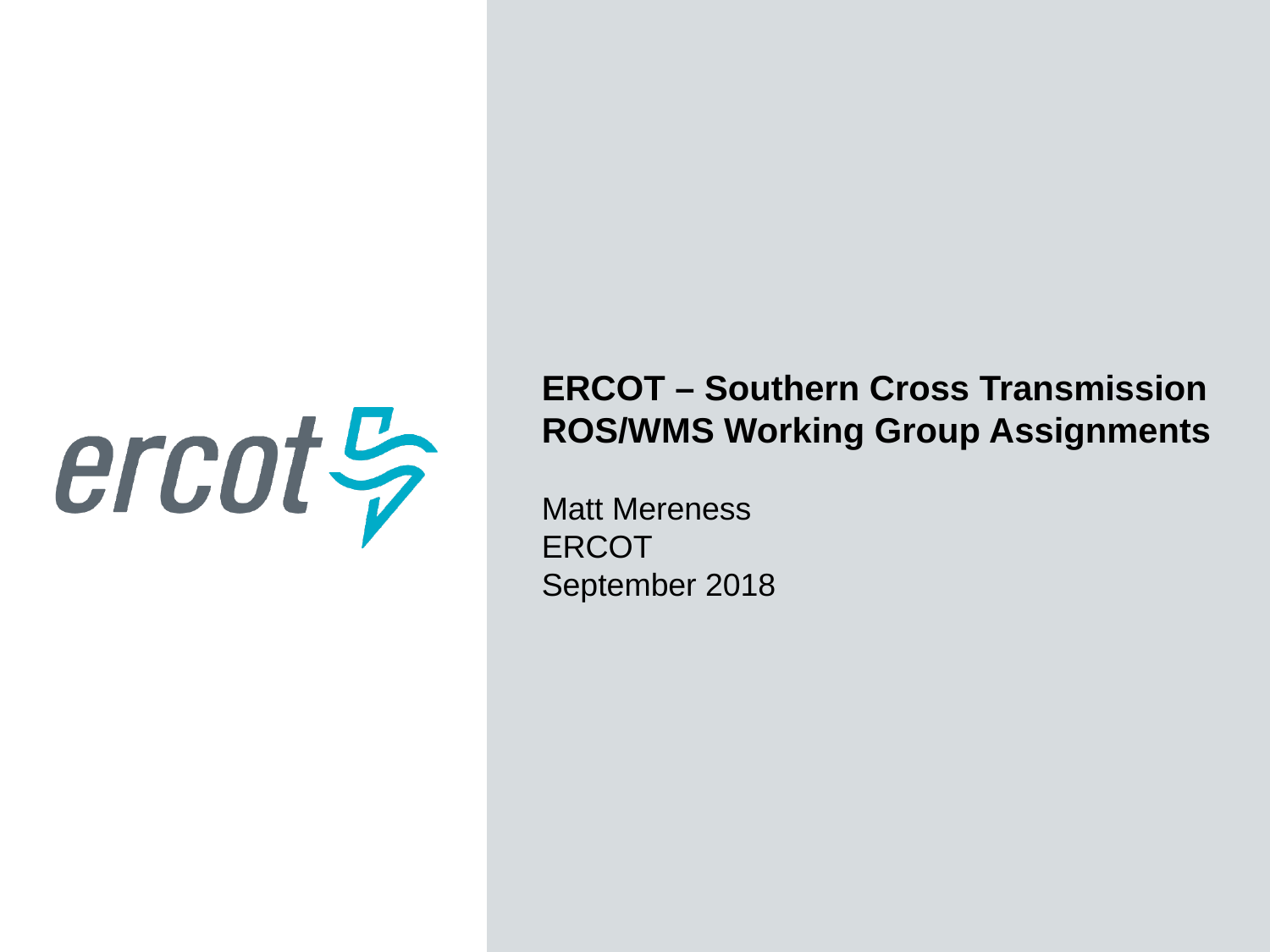

ERCOT – Southern Cross Transmission
ROS/WMS Working Group Assignments

Matt Mereness
ERCOT
September 2018